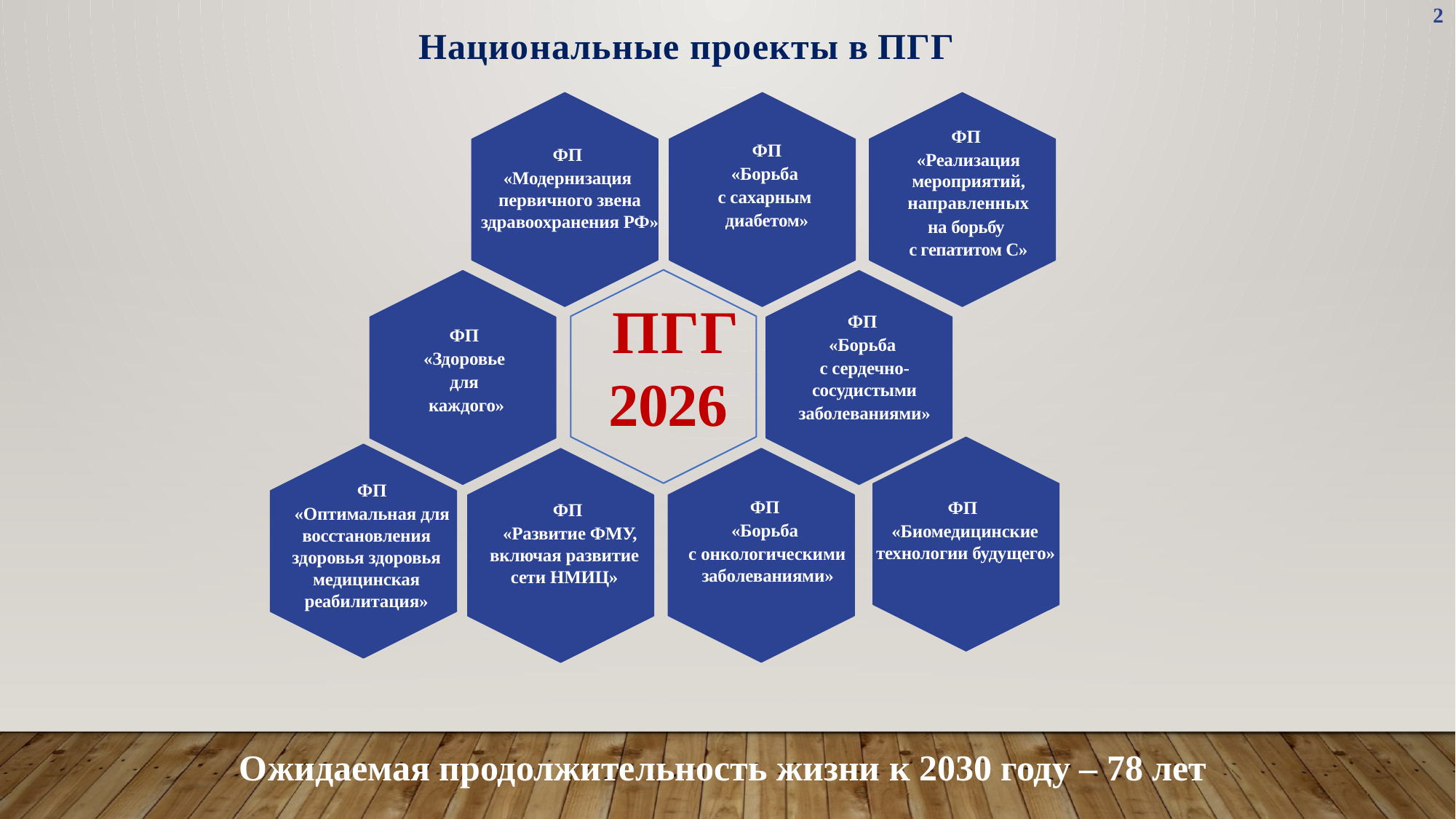

2
Национальные проекты в ПГГ

ФП
«Реализация мероприятий, направленных
на борьбу
с гепатитом С»
ФП
«Борьба
с сахарным
диабетом»
ФП
«Модернизация  первичного звена здравоохранения РФ»
ПГГ
2026
ФП
«Борьба
с сердечно-сосудистыми
заболеваниями»
ФП
«Здоровье
для
каждого»

ФП
«Оптимальная для восстановления здоровья здоровья медицинская реабилитация»

ФП
«Борьба
с онкологическими заболеваниями»
ФП
«Биомедицинские технологии будущего»
ФП
«Развитие ФМУ, включая развитие сети НМИЦ»
Ожидаемая продолжительность жизни к 2030 году – 78 лет